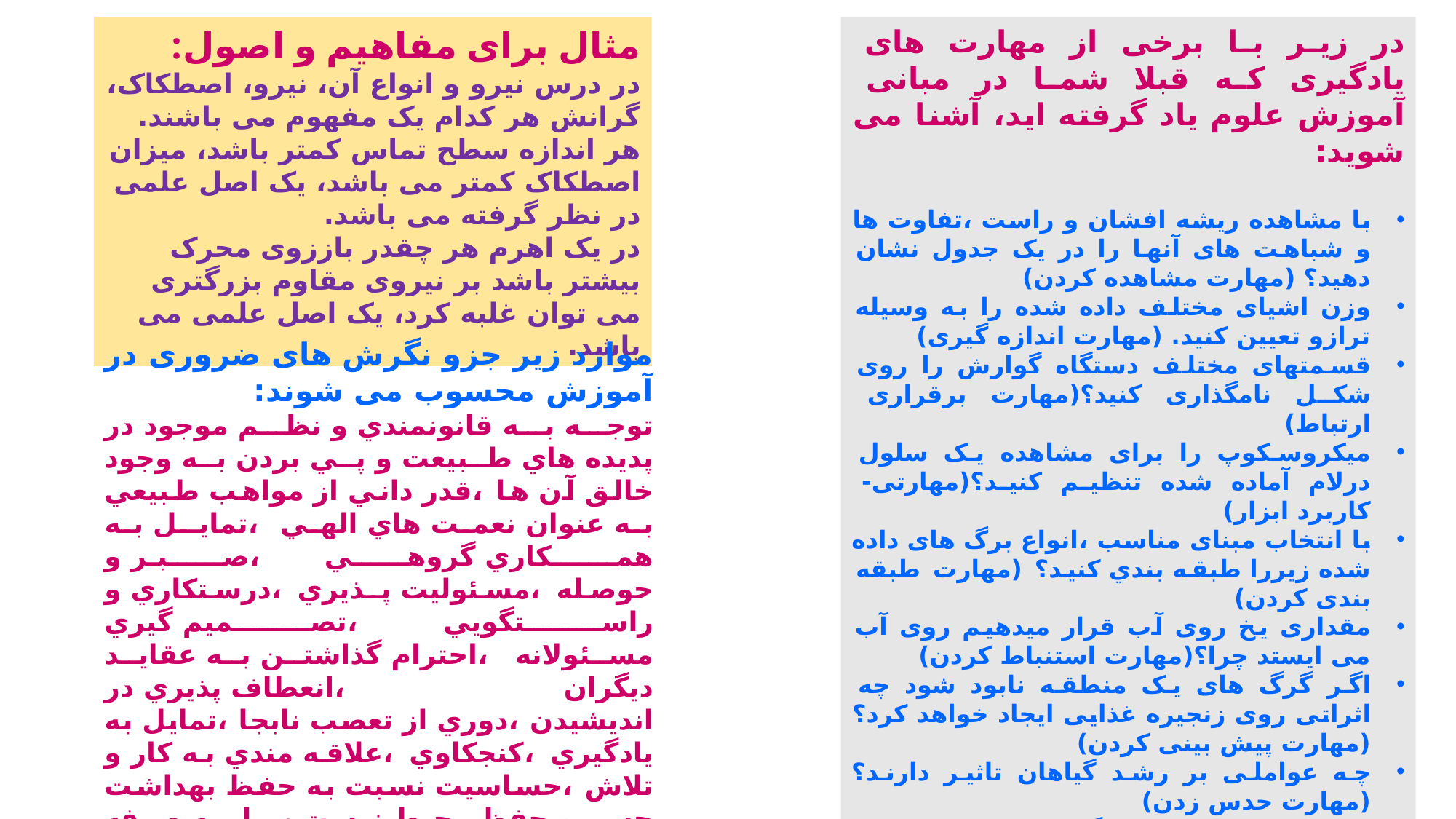

مثال برای مفاهیم و اصول:
در درس نیرو و انواع آن، نیرو، اصطکاک، گرانش هر کدام یک مفهوم می باشند.
هر اندازه سطح تماس کمتر باشد، میزان اصطکاک کمتر می باشد، یک اصل علمی در نظر گرفته می باشد.
در یک اهرم هر چقدر باززوی محرک بیشتر باشد بر نیروی مقاوم بزرگتری می توان غلبه کرد، یک اصل علمی می باشد.
در زیر با برخی از مهارت های یادگیری که قبلا شما در مبانی آموزش علوم یاد گرفته اید، آشنا می شوید:

با مشاهده ریشه افشان و راست ،تفاوت ها و شباهت های آنها را در یک جدول نشان دهید؟ (مهارت مشاهده کردن)
وزن اشیای مختلف داده شده را به وسیله ترازو تعیین کنید. (مهارت اندازه گیری)
قسمتهای مختلف دستگاه گوارش را روی شکل نامگذاری کنید؟(مهارت برقراری ارتباط)
میکروسکوپ را برای مشاهده یک سلول درلام آماده شده تنظیم کنید؟(مهارتی- کاربرد ابزار)
با انتخاب مبنای مناسب ،انواع برگ های داده شده زیررا طبقه بندي كنید؟ (مهارت طبقه بندی کردن)
مقداری یخ روی آب قرار میدهیم روی آب می ایستد چرا؟(مهارت استنباط کردن)
اگر گرگ های یک منطقه نابود شود چه اثراتی روی زنجیره غذایی ایجاد خواهد کرد؟ (مهارت پیش بینی کردن)
چه عواملی بر رشد گیاهان تاثیر دارند؟(مهارت حدس زدن)
چه رابطه ای میان رنگ اجسام و و میزان انرژی تابشی آنها وجود دارد ؟ (فرضیه سازی)
درباره ی انواع چوب وکار برد انها گزارش تهیه کنید.(مهارت گردآوری اطلاعات)

موارد زیر جزو نگرش های ضروری در آموزش محسوب می شوند:
توجه به قانونمندي و نظم موجود در پديده هاي طبيعت و پي بردن به وجود خالق آن ها ،قدر داني از مواهب طبيعي به عنوان نعمت هاي الهي ،‌تمايـل به همـكاري گروهي ،صبـر و حوصله ،مسئوليت پـذيري ،درستكاري و راستگويي ،تصميم گيري مسئولانه ،احترام گذاشتن به عقايد ديگران ،انعطاف پذيري در انديشيدن ،دوري از تعصب نابجا ،تمايل به يادگيري ،كنجكاوي ،علاقه مندي به كار و تلاش ،حساسيت نسبت به حفظ بهداشت جسم و حفظ محيط زيست ،ميل به صرفه جويي در مصرف ماده و انرژي ،دارا بودن تفكر نقاد و خلاق ،اعتماد به نفس